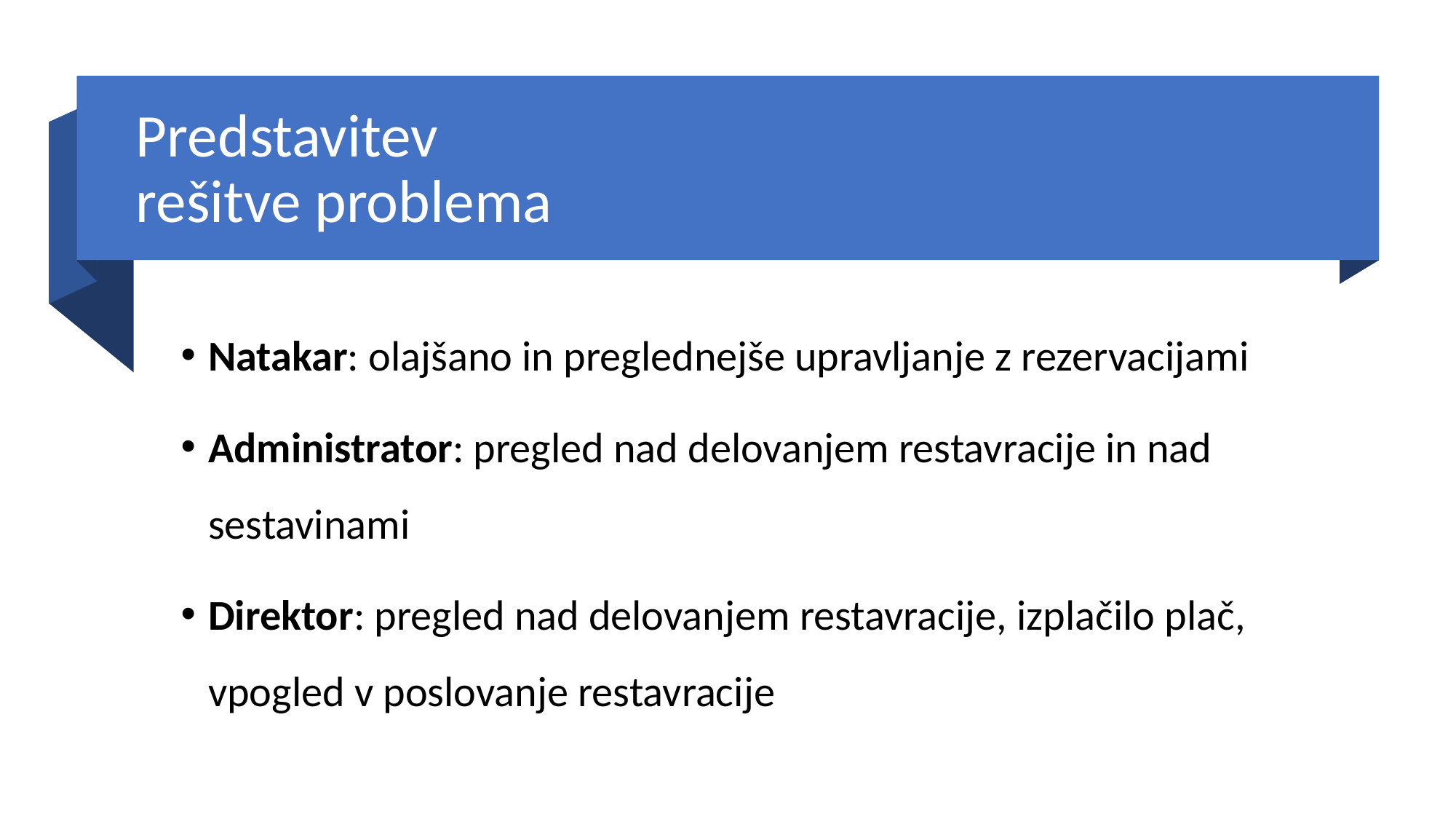

# Predstavitev rešitve problema
Natakar: olajšano in preglednejše upravljanje z rezervacijami
Administrator: pregled nad delovanjem restavracije in nad sestavinami
Direktor: pregled nad delovanjem restavracije, izplačilo plač, vpogled v poslovanje restavracije